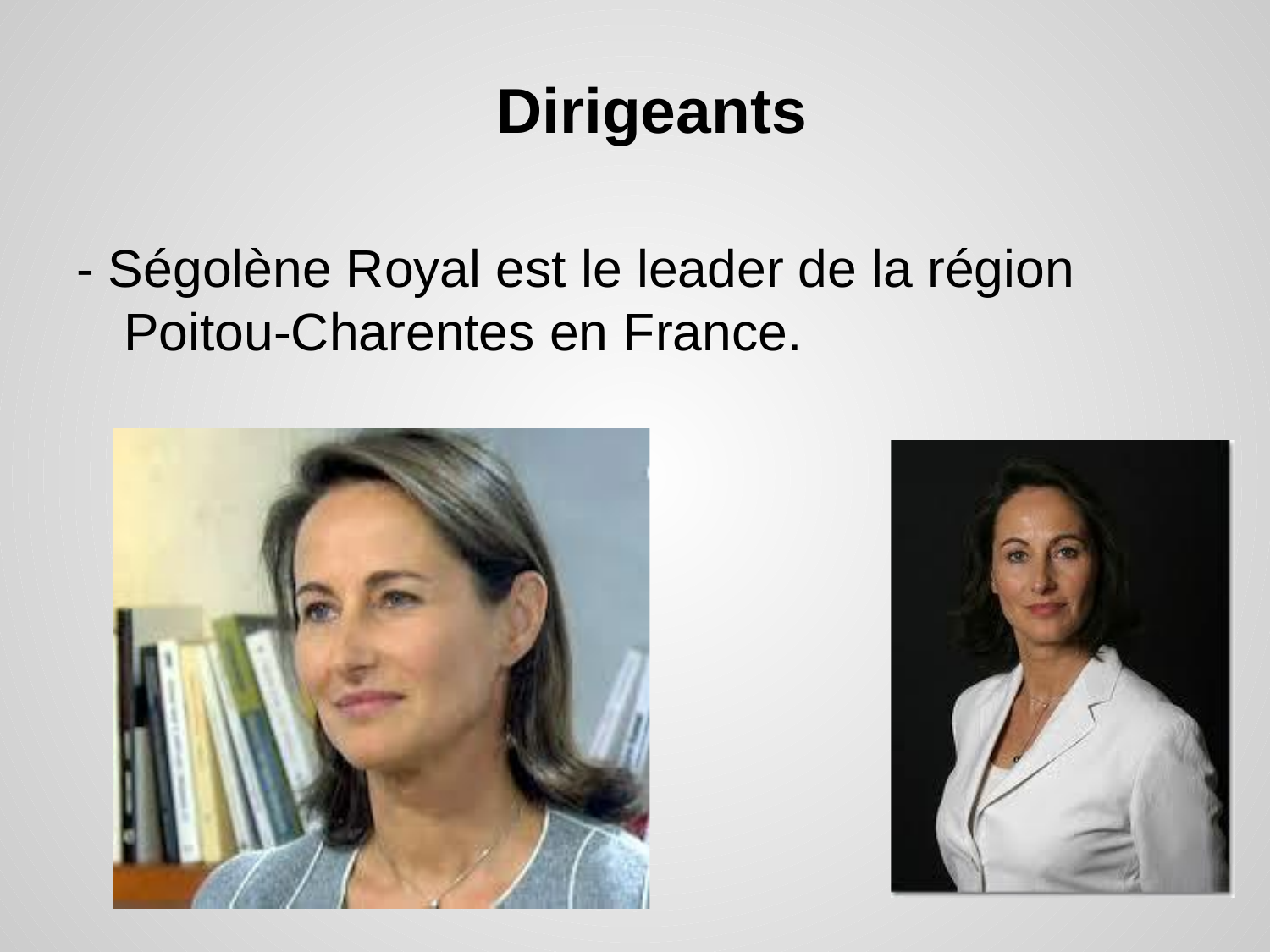

# Dirigeants
- Ségolène Royal est le leader de la région Poitou-Charentes en France.